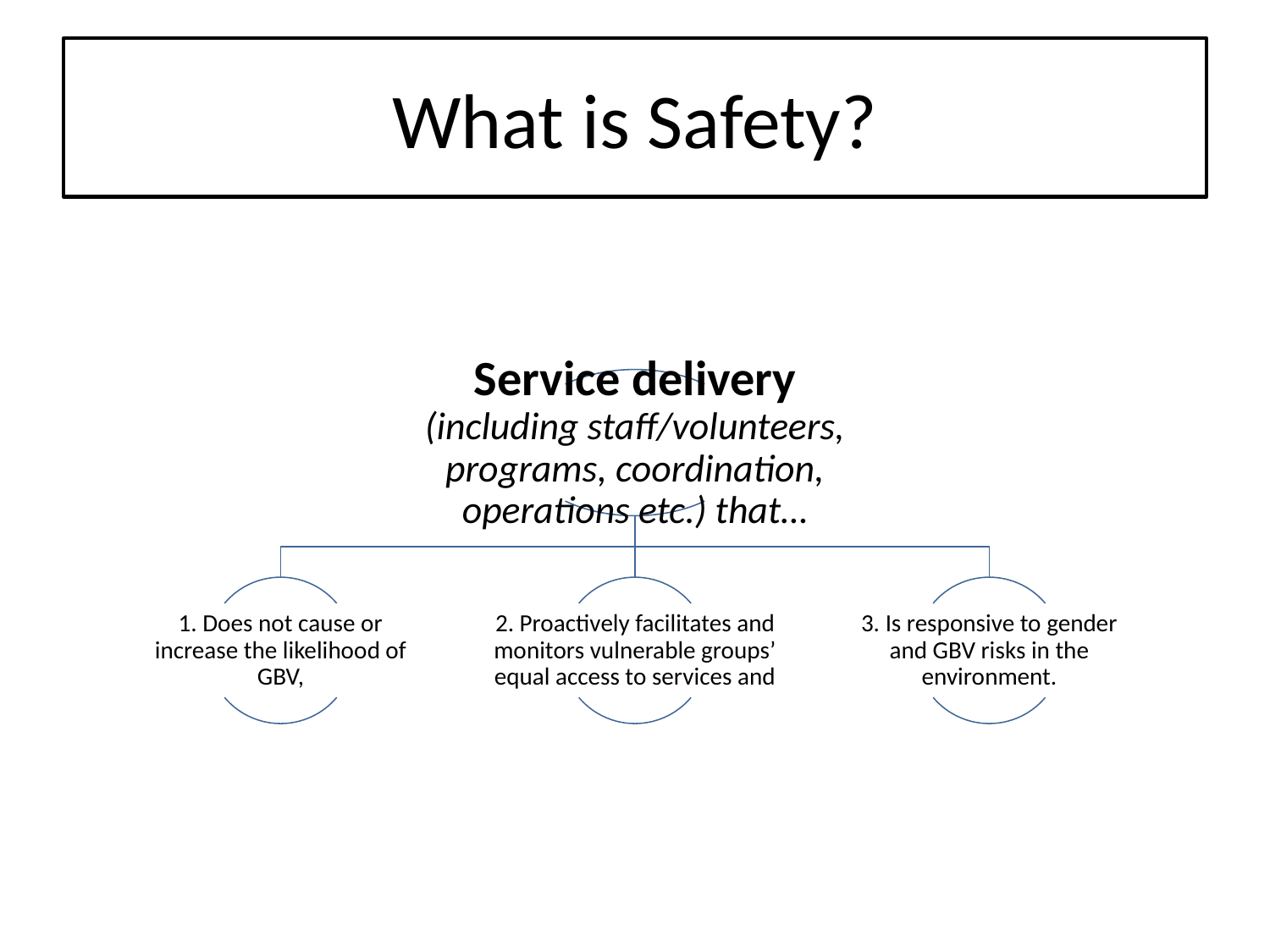

# What is Safety?
Service delivery
(including staff/volunteers, programs, coordination, operations etc.) that…
1. Does not cause or increase the likelihood of GBV,
2. Proactively facilitates and monitors vulnerable groups’ equal access to services and
3. Is responsive to gender and GBV risks in the environment.